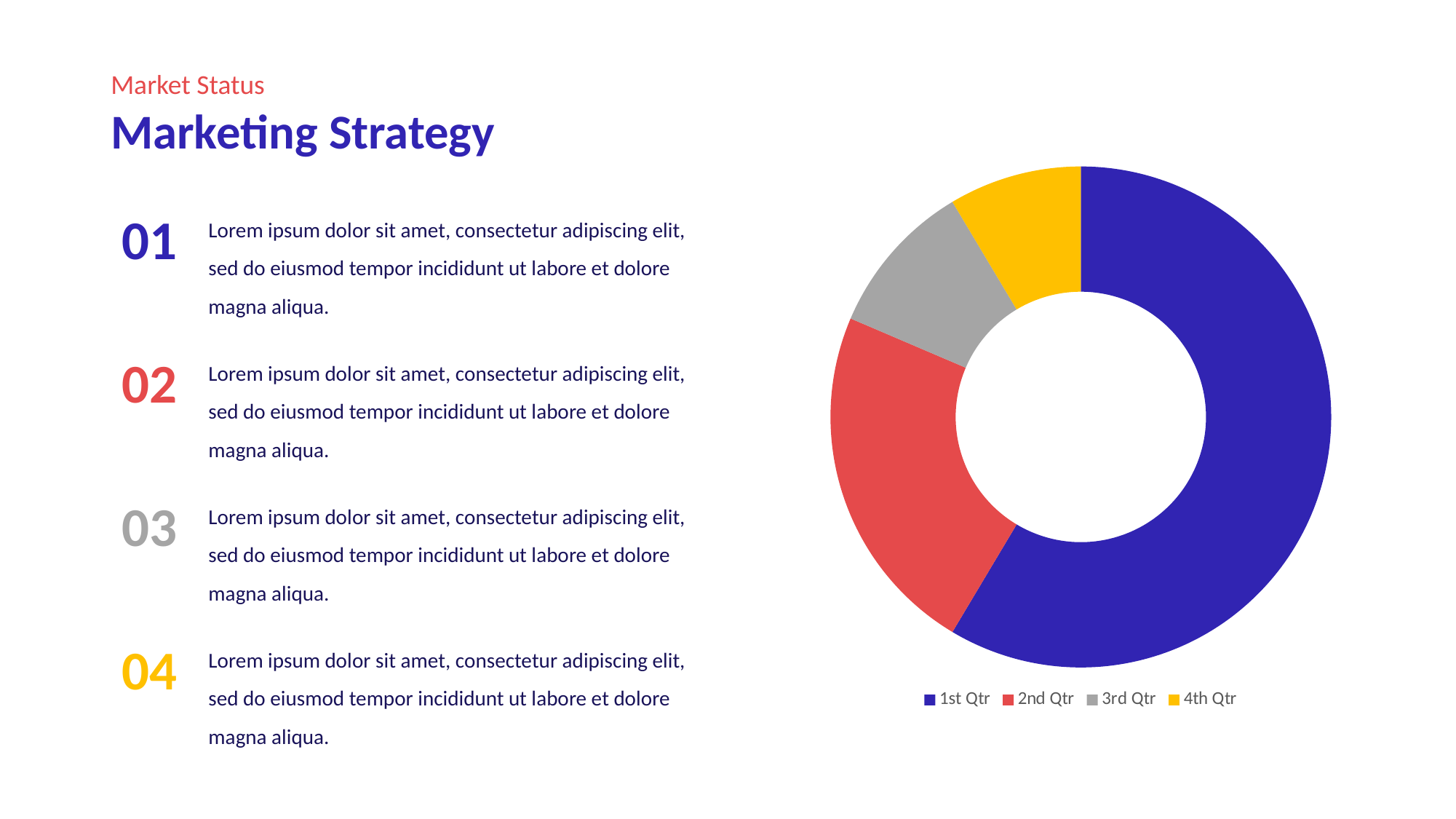

Market Status
Marketing Strategy

### Chart

| Category | Sales |
|---|---|
| 1st Qtr | 8.2 |
| 2nd Qtr | 3.2 |
| 3rd Qtr | 1.4 |
| 4th Qtr | 1.2 |
Lorem ipsum dolor sit amet, consectetur adipiscing elit, sed do eiusmod tempor incididunt ut labore et dolore magna aliqua.
01
Lorem ipsum dolor sit amet, consectetur adipiscing elit, sed do eiusmod tempor incididunt ut labore et dolore magna aliqua.
02
Lorem ipsum dolor sit amet, consectetur adipiscing elit, sed do eiusmod tempor incididunt ut labore et dolore magna aliqua.
03
Lorem ipsum dolor sit amet, consectetur adipiscing elit, sed do eiusmod tempor incididunt ut labore et dolore magna aliqua.
04